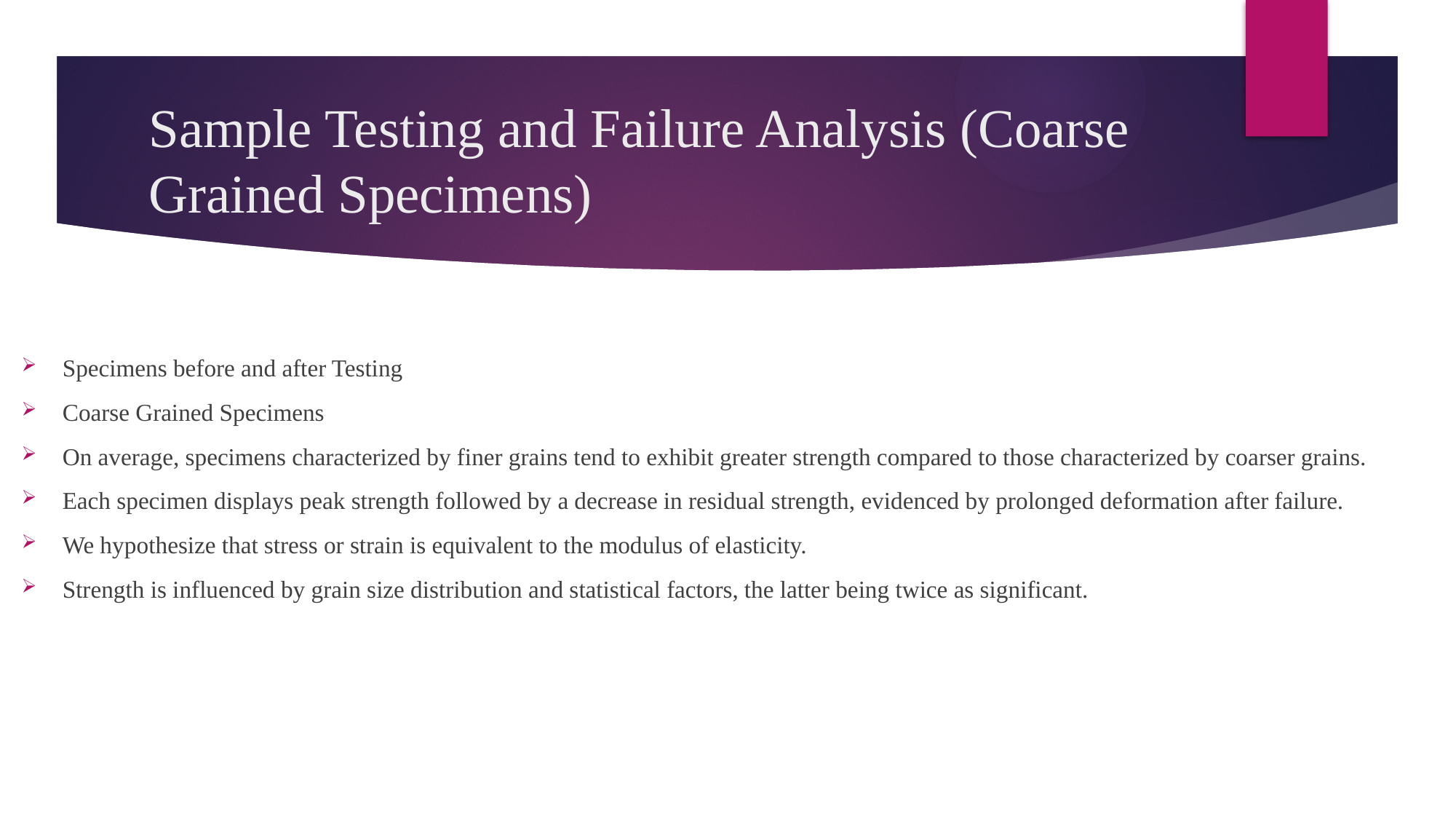

# Sample Testing and Failure Analysis (Coarse Grained Specimens)
Specimens before and after Testing
Coarse Grained Specimens
On average, specimens characterized by finer grains tend to exhibit greater strength compared to those characterized by coarser grains.
Each specimen displays peak strength followed by a decrease in residual strength, evidenced by prolonged deformation after failure.
We hypothesize that stress or strain is equivalent to the modulus of elasticity.
Strength is influenced by grain size distribution and statistical factors, the latter being twice as significant.